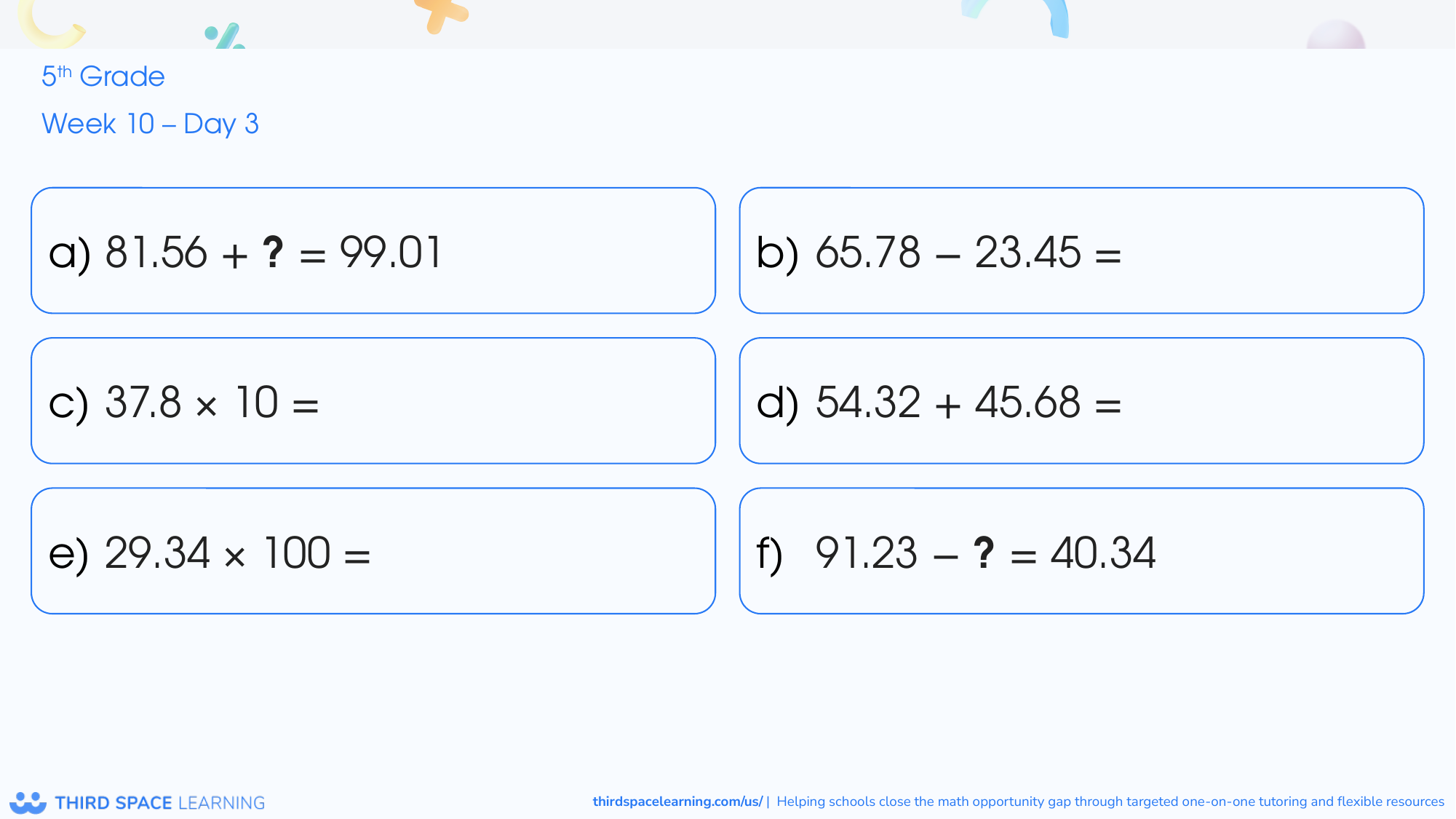

5th Grade
Week 10 – Day 3
81.56 + ? = 99.01
65.78 − 23.45 =
37.8 × 10 =
54.32 + 45.68 =
29.34 × 100 =
91.23 − ? = 40.34